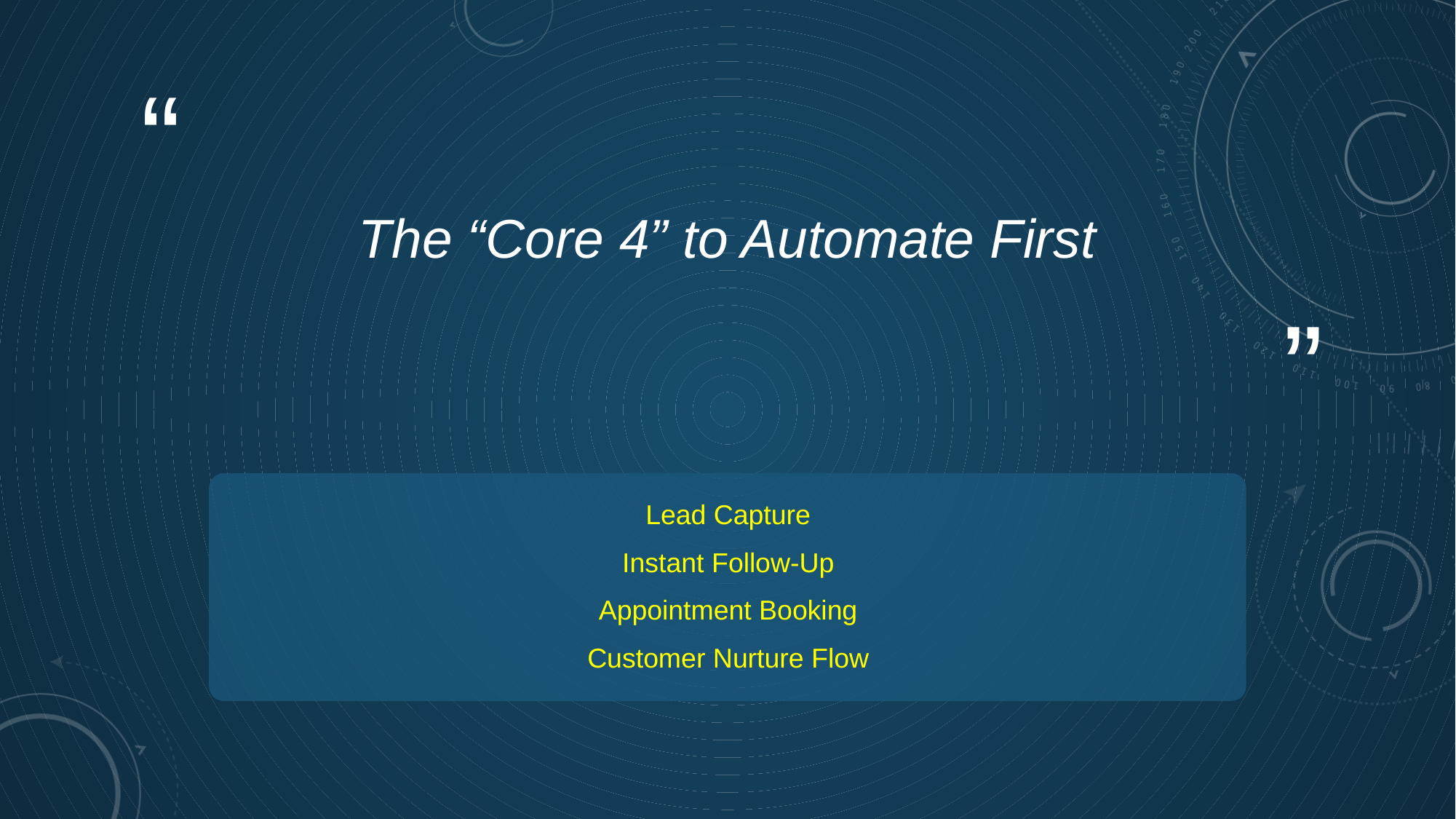

# The “Core 4” to Automate First
Lead Capture
Instant Follow-Up
Appointment Booking
Customer Nurture Flow